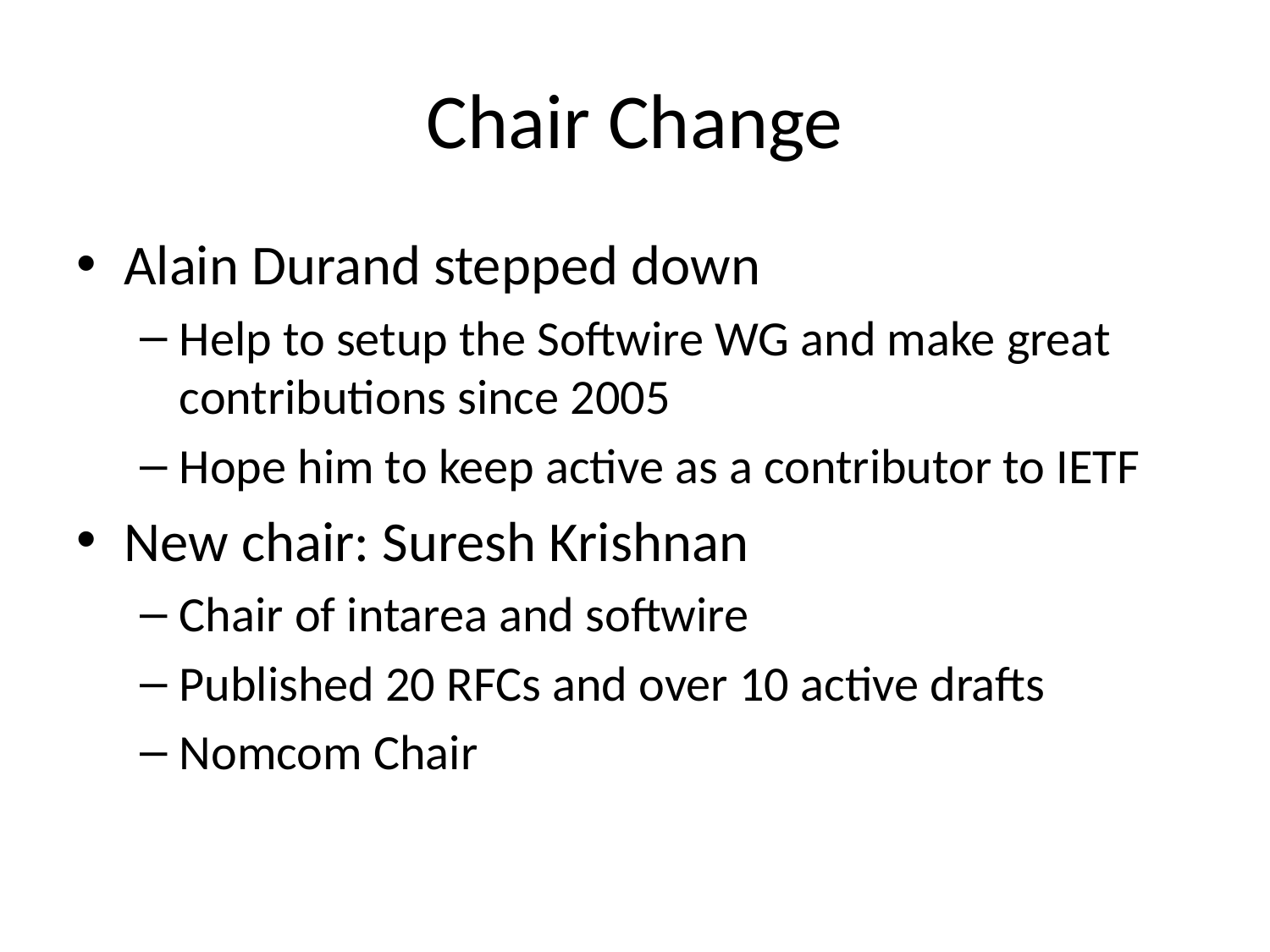

# Chair Change
Alain Durand stepped down
Help to setup the Softwire WG and make great contributions since 2005
Hope him to keep active as a contributor to IETF
New chair: Suresh Krishnan
Chair of intarea and softwire
Published 20 RFCs and over 10 active drafts
Nomcom Chair